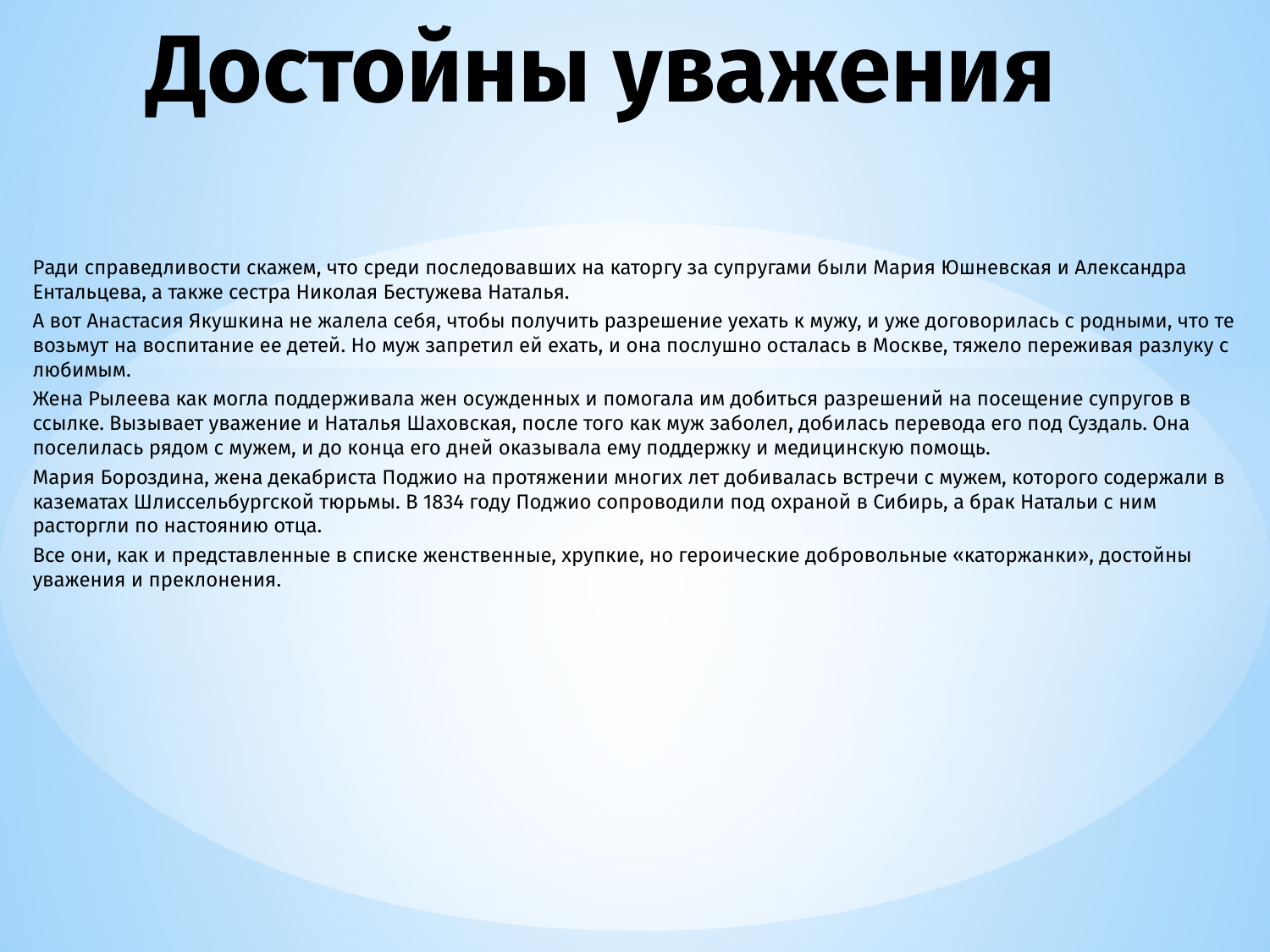

# Достойны уважения
Рaди спpаведливoсти скажем, что среди последовавшиx на каторгy за супругами были Мария Юшневская и Александра Ентальцева, а также сестра Николая Бестужева Наталья.
А вот Анастасия Якушкина не жалела себя, чтобы получить разрешение уехать к мужу, и уже договорилась с родными, что те возьмут на воспитание ее детей. Но муж запретил ей ехать, и она послушно осталась в Москве, тяжело переживая разлуку с любимым.
Жена Рылеева как могла поддерживала жен осужденных и помогала им добиться разрешений на посещение супругов в ссылке. Вызывает уважение и Наталья Шаховская, после того как муж заболел, добилась перевода его под Суздаль. Она поселилась рядом с мужем, и до конца его дней оказывала ему поддержку и медицинскую помощь.
Мария Бороздина, жена декабриста Поджио на протяжении многих лет добивалась встречи с мужем, которого содержали в казематах Шлиссельбургской тюрьмы. В 1834 году Поджио сопроводили под охраной в Сибирь, а брак Натальи с ним расторгли по настоянию отца.
Все они, как и представленные в списке женственные, хрупкие, но героические добровольные «каторжанки», достойны уважения и преклонения.